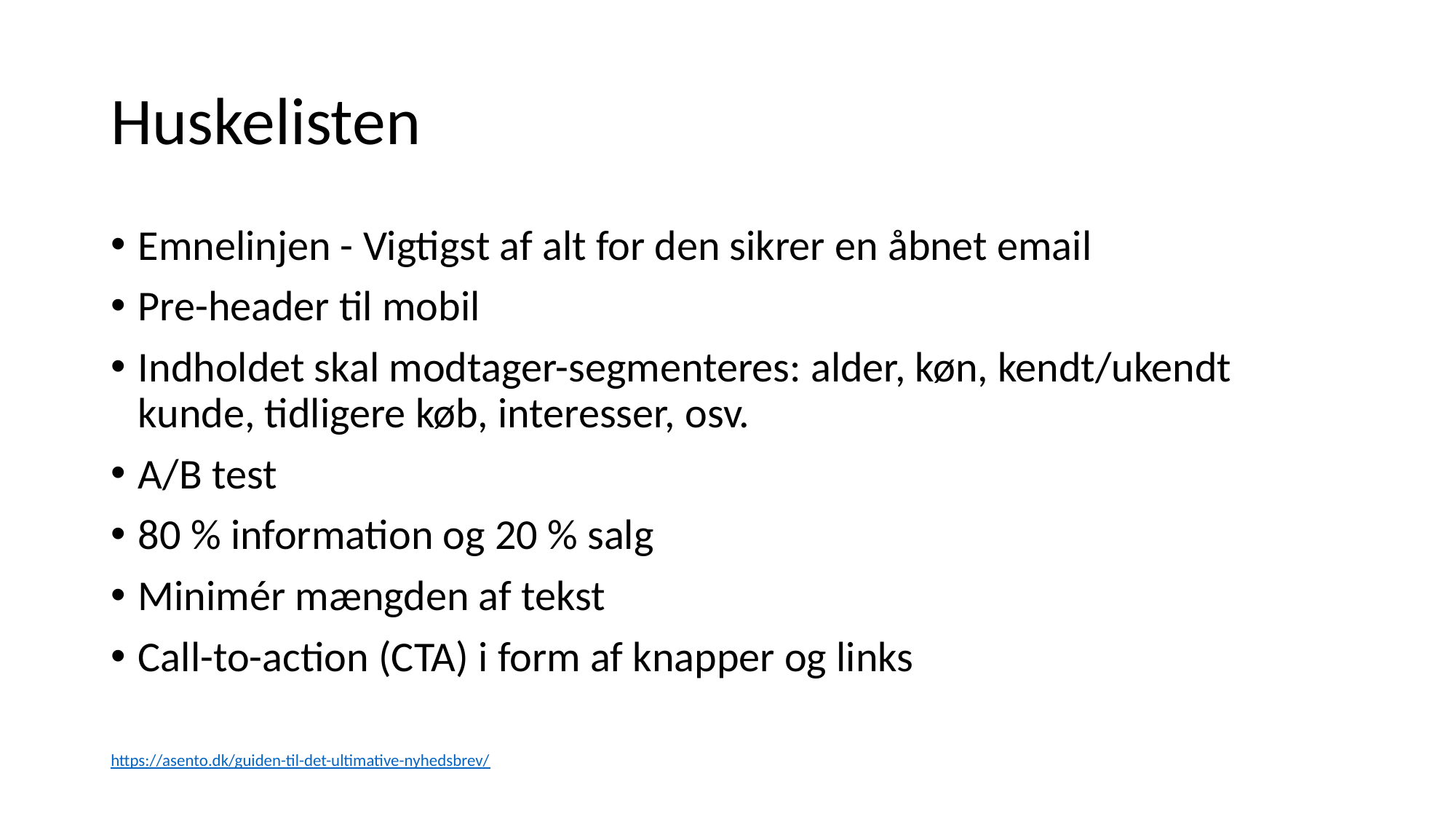

# Huskelisten
Emnelinjen - Vigtigst af alt for den sikrer en åbnet email
Pre-header til mobil
Indholdet skal modtager-segmenteres: alder, køn, kendt/ukendt kunde, tidligere køb, interesser, osv.
A/B test
80 % information og 20 % salg
Minimér mængden af tekst
Call-to-action (CTA) i form af knapper og links

https://asento.dk/guiden-til-det-ultimative-nyhedsbrev/